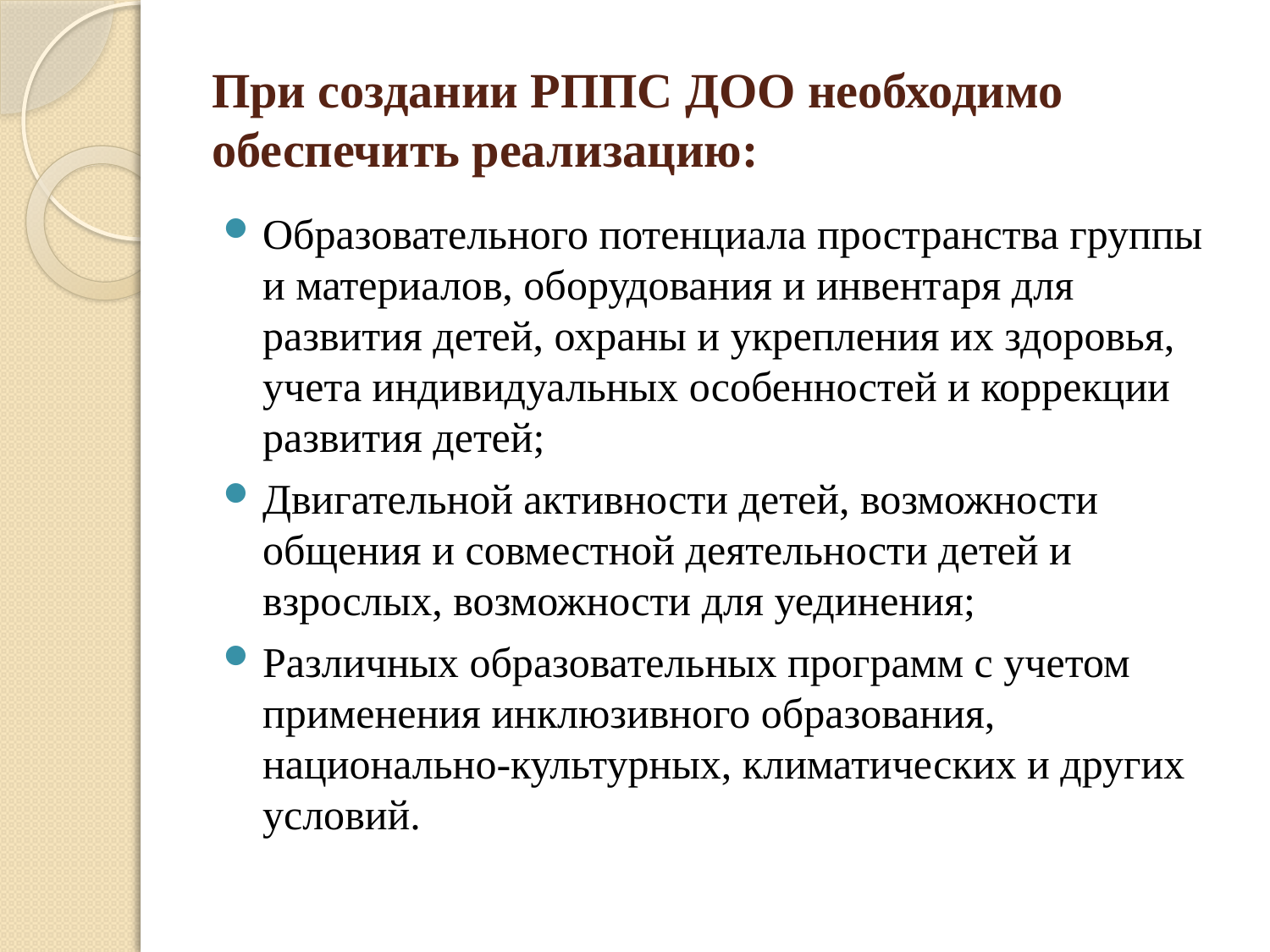

# При создании РППС ДОО необходимо обеспечить реализацию:
Образовательного потенциала пространства группы и материалов, оборудования и инвентаря для развития детей, охраны и укрепления их здоровья, учета индивидуальных особенностей и коррекции развития детей;
Двигательной активности детей, возможности общения и совместной деятельности детей и взрослых, возможности для уединения;
Различных образовательных программ с учетом применения инклюзивного образования, национально-культурных, климатических и других условий.